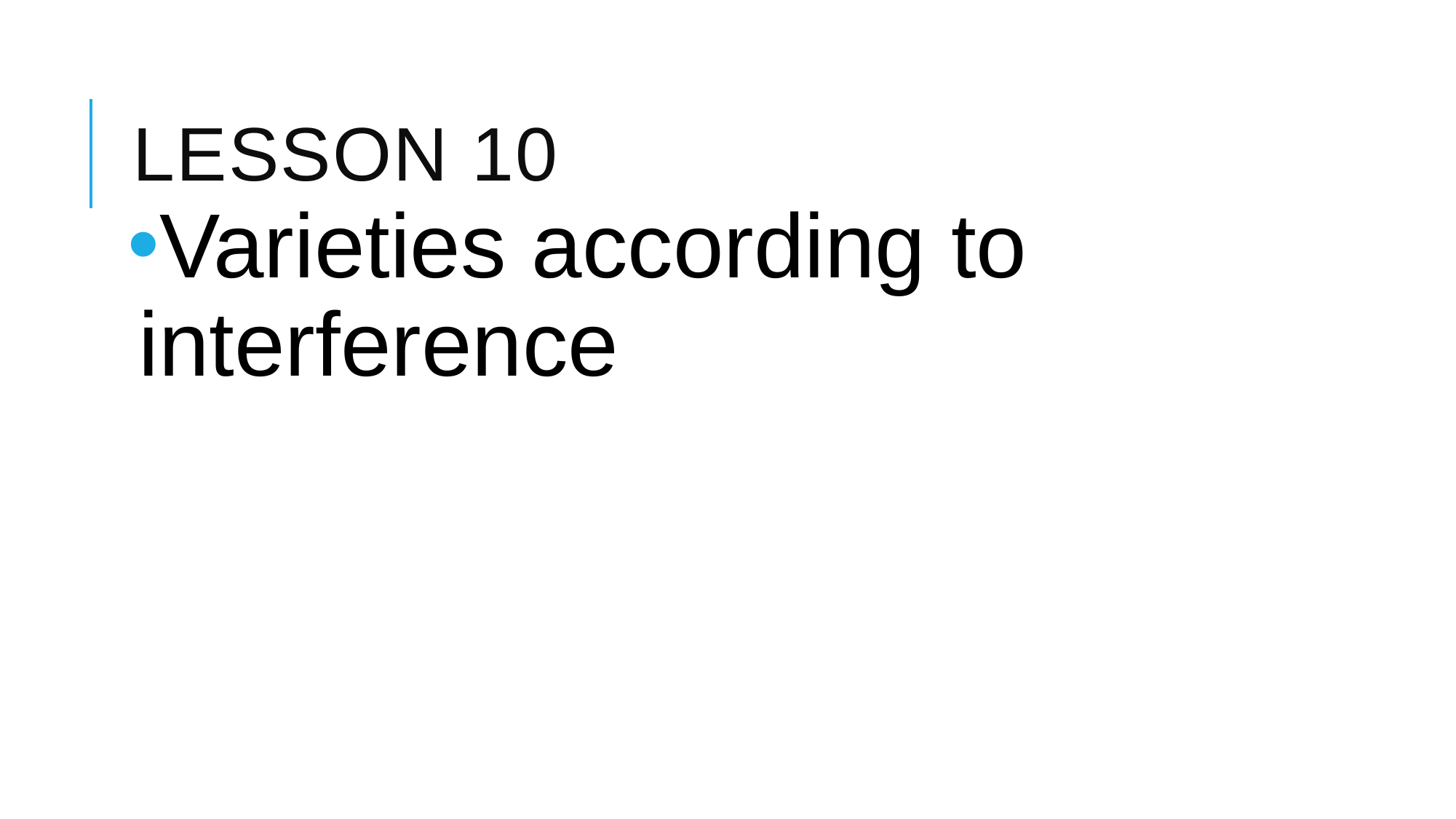

# Lesson 10
Varieties according to interference